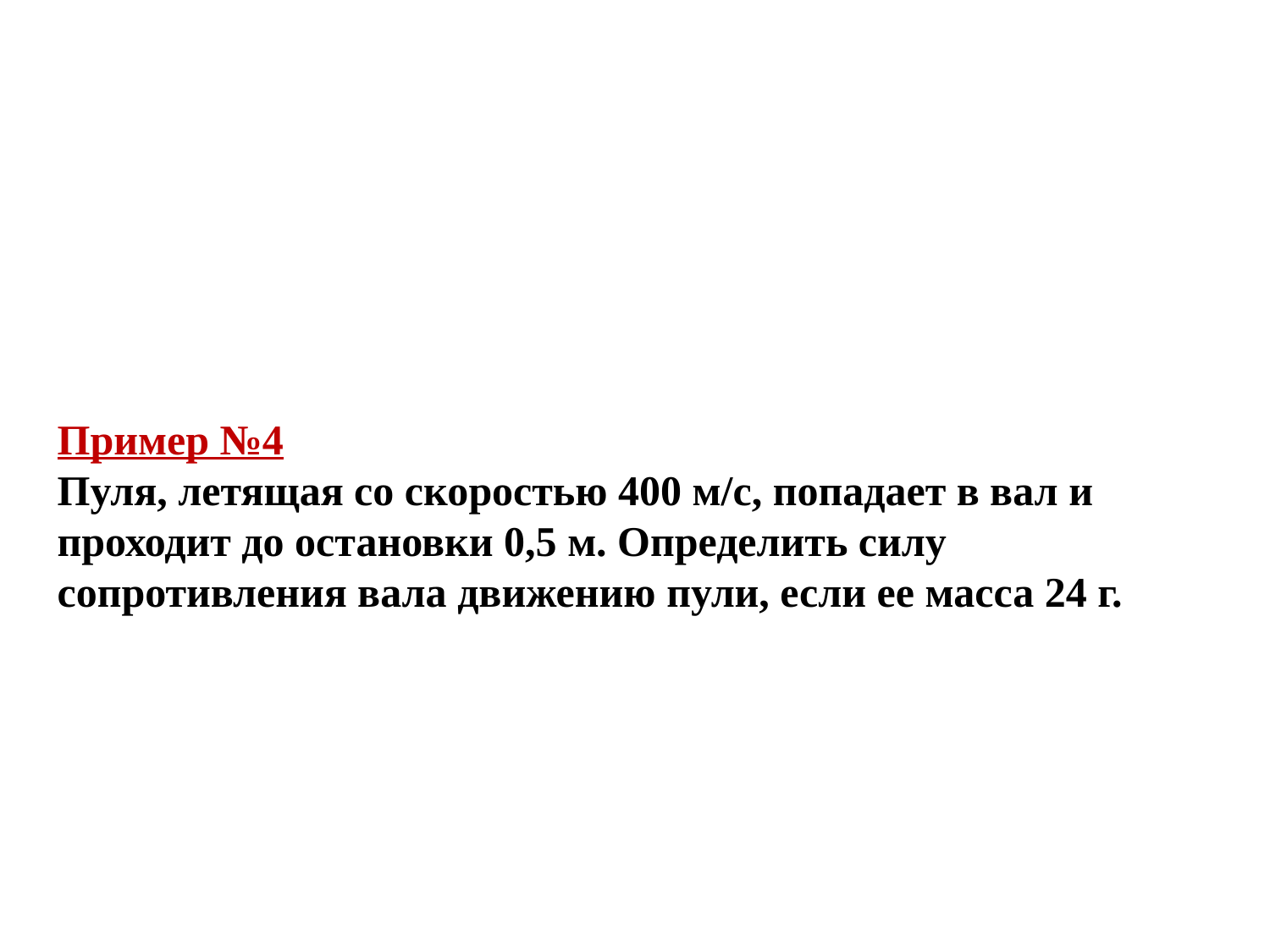

Пример №4
Пуля, летящая со скоростью 400 м/с, попадает в вал и проходит до остановки 0,5 м. Определить силу сопротивления вала движению пули, если ее масса 24 г.